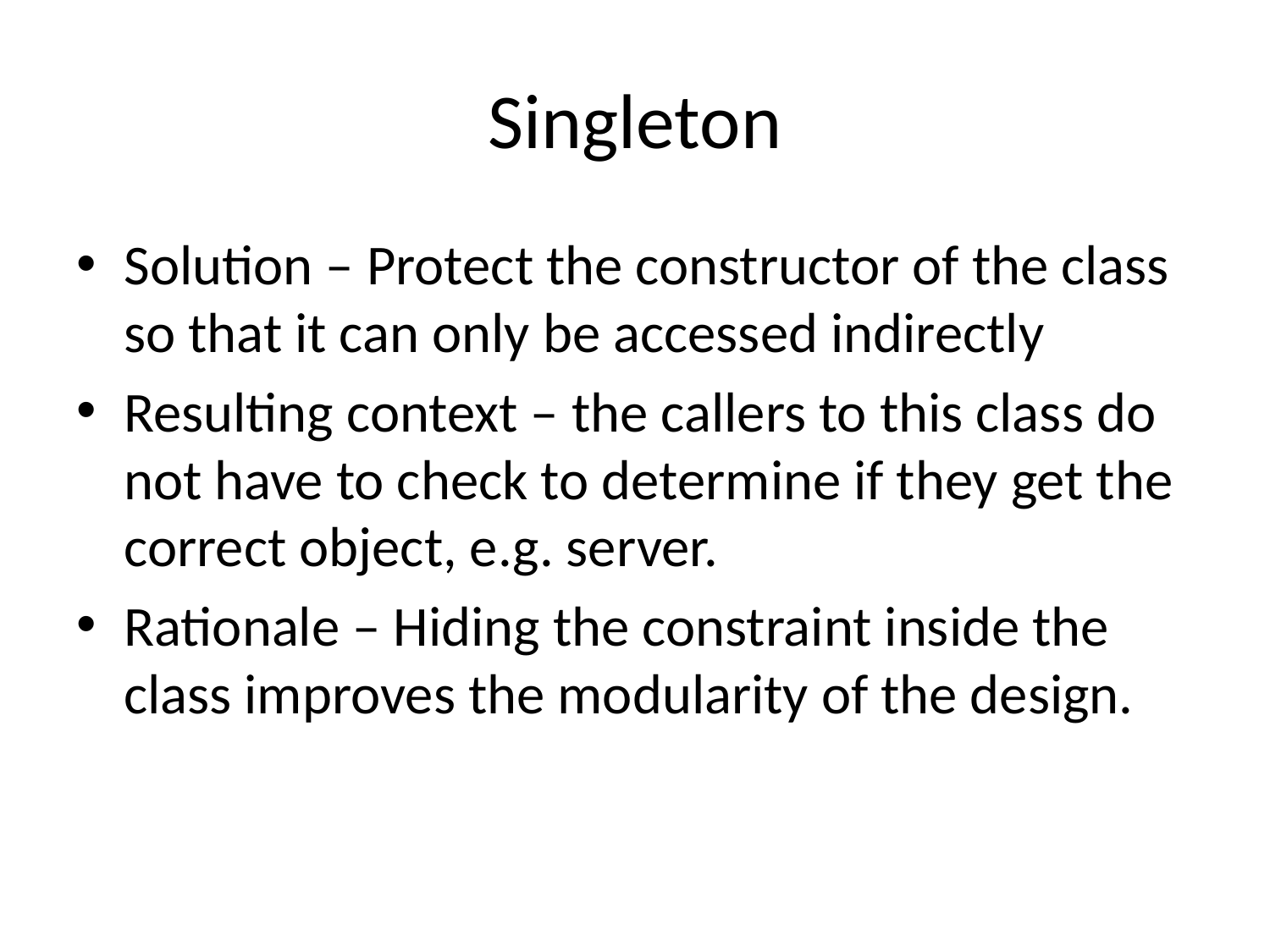

# Singleton
Solution – Protect the constructor of the class so that it can only be accessed indirectly
Resulting context – the callers to this class do not have to check to determine if they get the correct object, e.g. server.
Rationale – Hiding the constraint inside the class improves the modularity of the design.